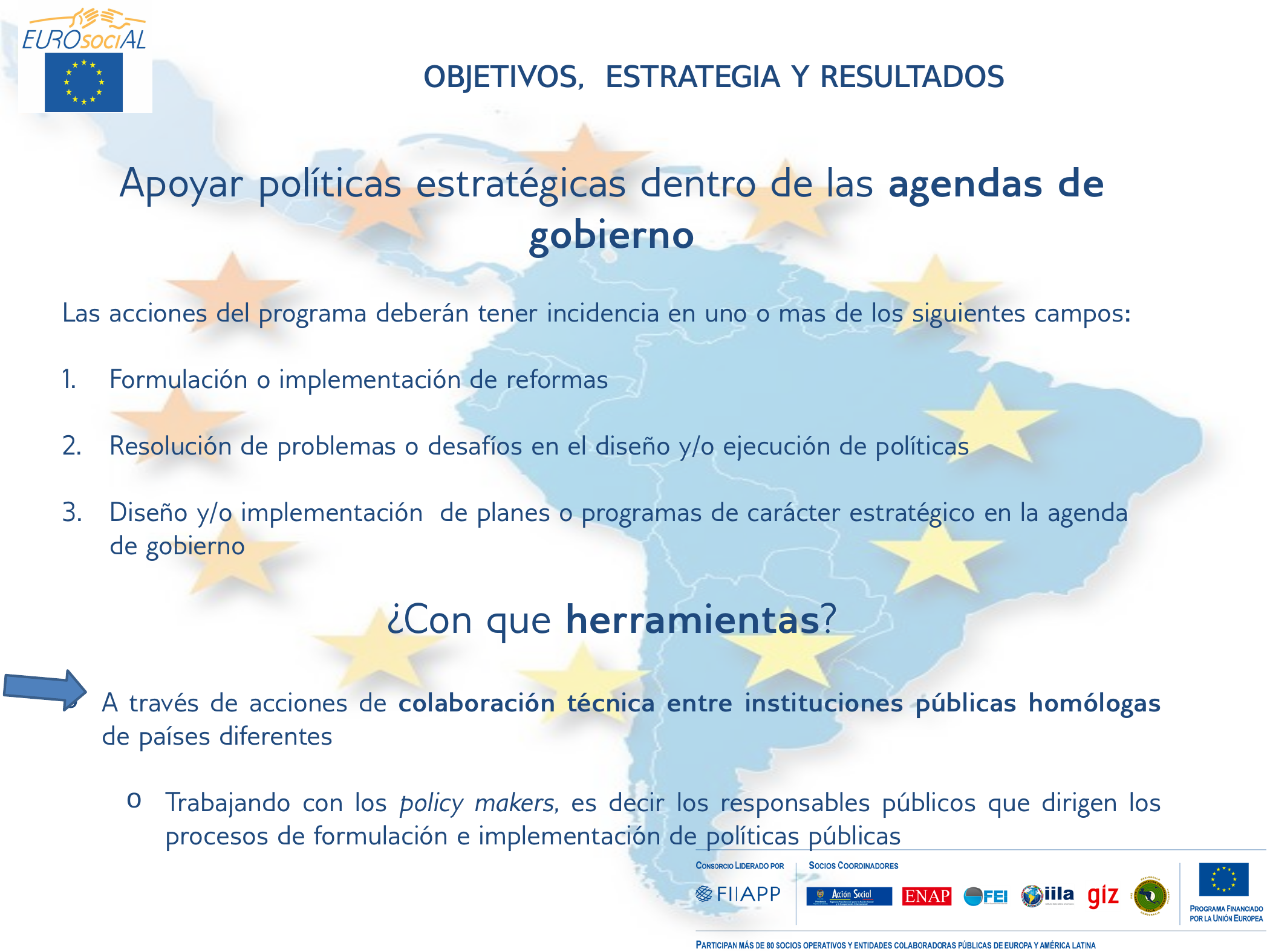

OBJETIVOS,  ESTRATEGIA Y RESULTADOS
Apoyar políticas estratégicas dentro de las agendas de gobierno

Las acciones del programa deberán tener incidencia en uno o mas de los siguientes campos:

Formulación o implementación de reformas

Resolución de problemas o desafíos en el diseño y/o ejecución de políticas

Diseño y/o implementación  de planes o programas de carácter estratégico en la agenda de gobierno
¿Con que herramientas?

A través de acciones de colaboración técnica entre instituciones públicas homólogas de países diferentes

Trabajando con los policy makers, es decir los responsables públicos que dirigen los procesos de formulación e implementación de políticas públicas